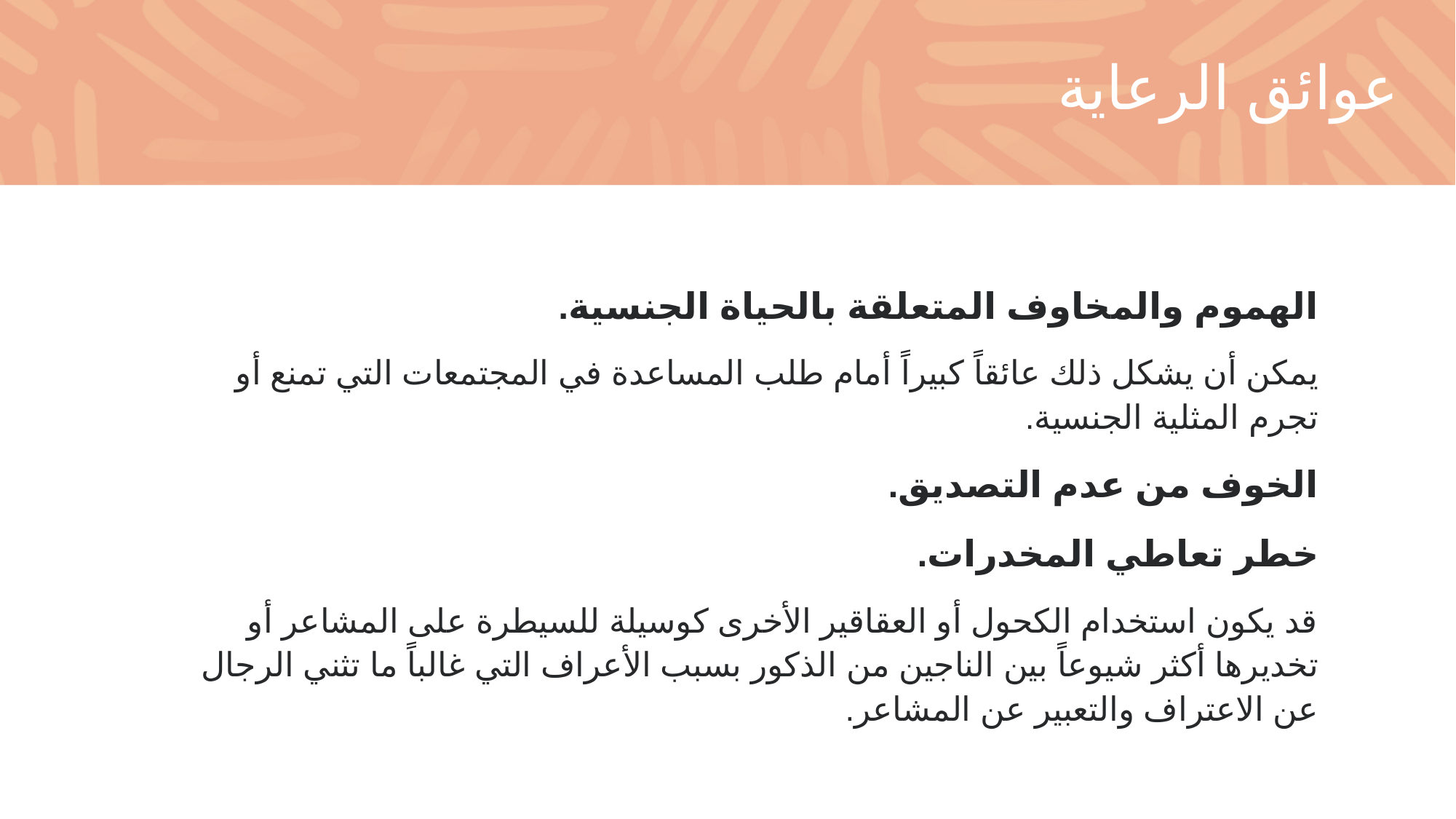

# عوائق الرعاية
الهموم والمخاوف المتعلقة بالحياة الجنسية.
يمكن أن يشكل ذلك عائقاً كبيراً أمام طلب المساعدة في المجتمعات التي تمنع أو تجرم المثلية الجنسية.
الخوف من عدم التصديق.
خطر تعاطي المخدرات.
قد يكون استخدام الكحول أو العقاقير الأخرى كوسيلة للسيطرة على المشاعر أو تخديرها أكثر شيوعاً بين الناجين من الذكور بسبب الأعراف التي غالباً ما تثني الرجال عن الاعتراف والتعبير عن المشاعر.